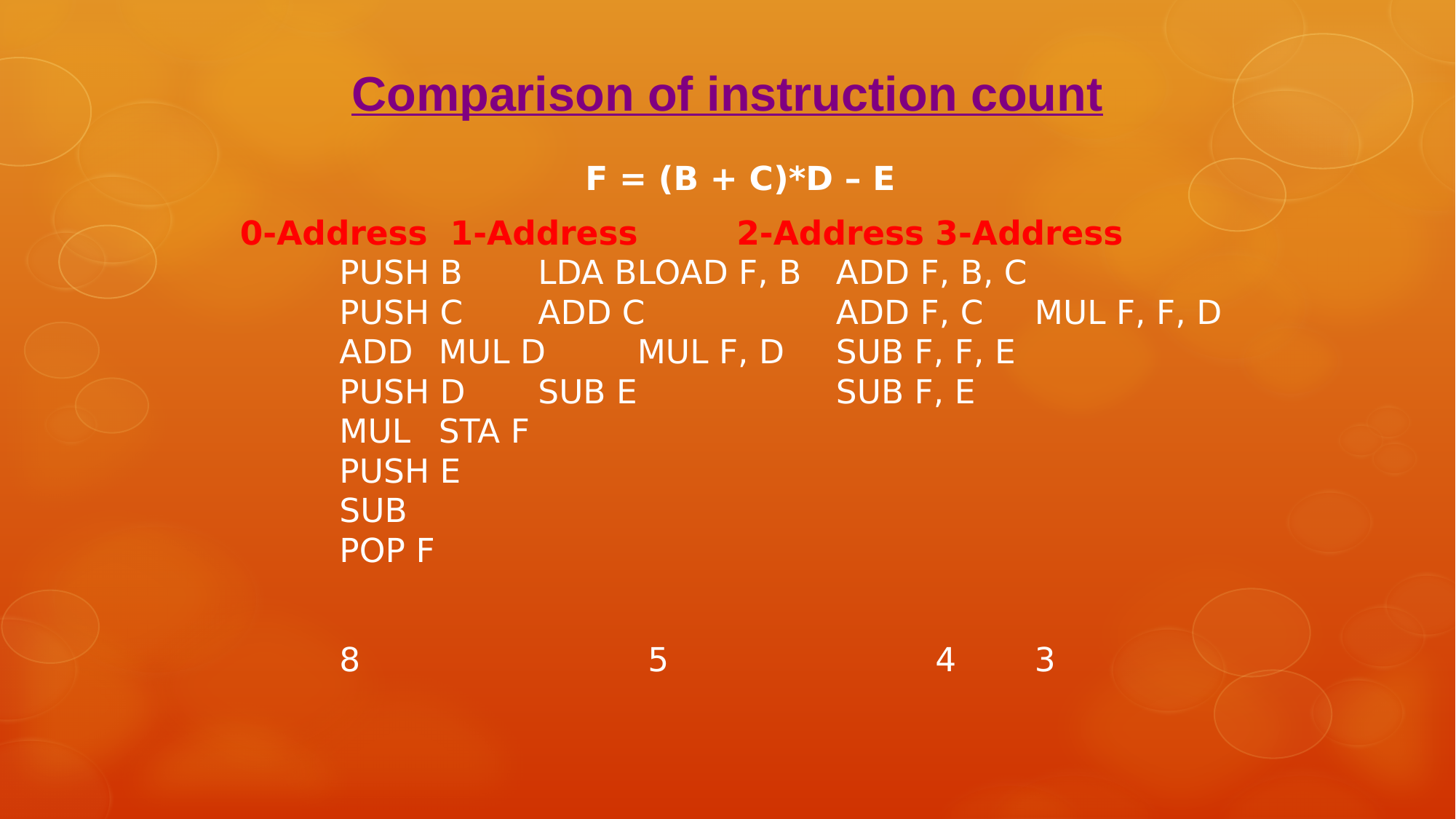

Comparison of instruction count
F = (B + C)*D – E
0-Address	 1-Address	2-Address		3-Address
	PUSH B		LDA B		LOAD F, B		ADD F, B, C
	PUSH C		ADD C		ADD F, C			MUL F, F, D
	ADD			MUL D		MUL F, D			SUB F, F, E
	PUSH D		SUB E		SUB F, E
	MUL			STA F
	PUSH E
	SUB
	POP F

	8	   	 		 5	  	         	4					3